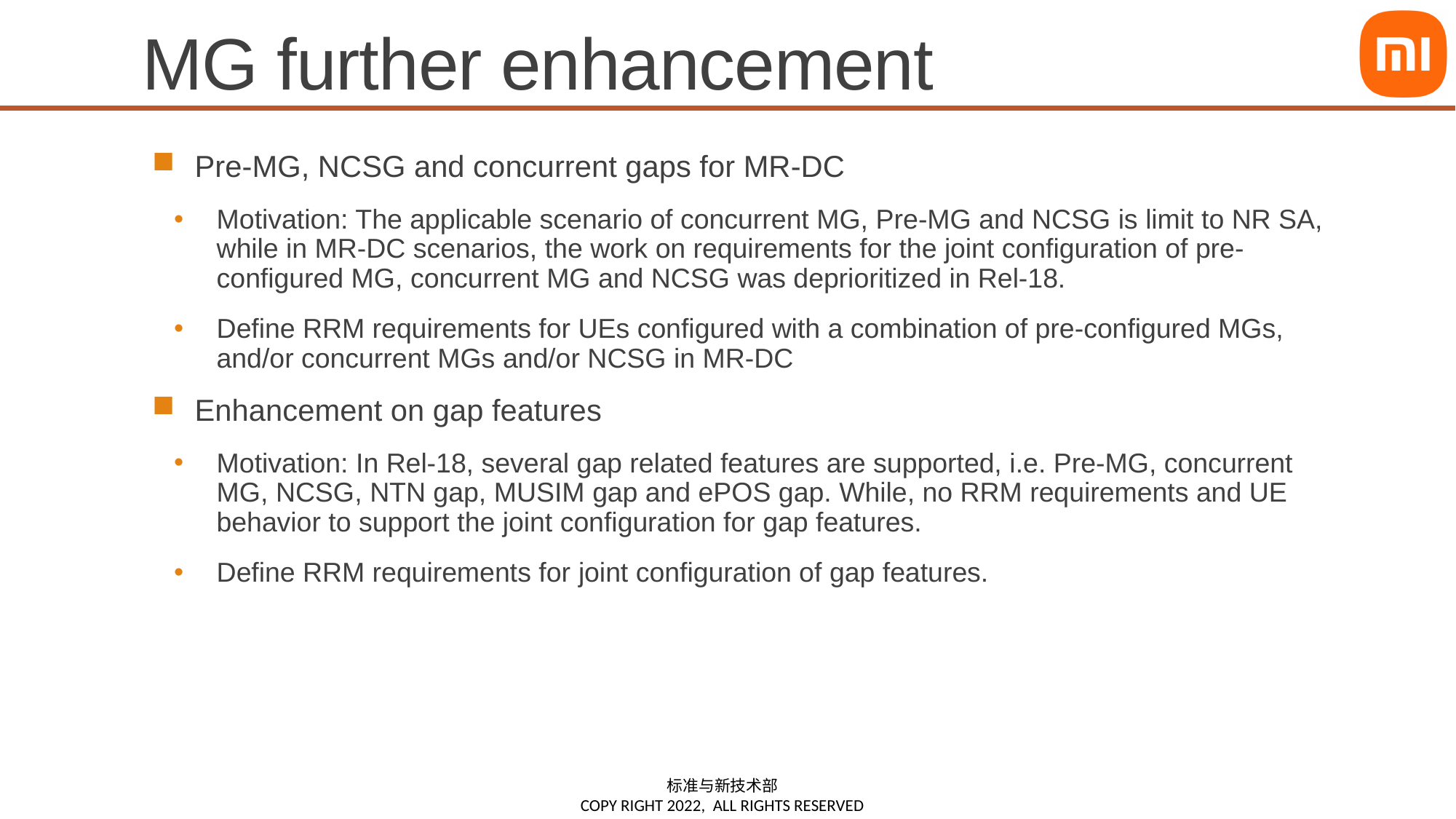

# MG further enhancement
Pre-MG, NCSG and concurrent gaps for MR-DC
Motivation: The applicable scenario of concurrent MG, Pre-MG and NCSG is limit to NR SA, while in MR-DC scenarios, the work on requirements for the joint configuration of pre-configured MG, concurrent MG and NCSG was deprioritized in Rel-18.
Define RRM requirements for UEs configured with a combination of pre-configured MGs, and/or concurrent MGs and/or NCSG in MR-DC
Enhancement on gap features
Motivation: In Rel-18, several gap related features are supported, i.e. Pre-MG, concurrent MG, NCSG, NTN gap, MUSIM gap and ePOS gap. While, no RRM requirements and UE behavior to support the joint configuration for gap features.
Define RRM requirements for joint configuration of gap features.